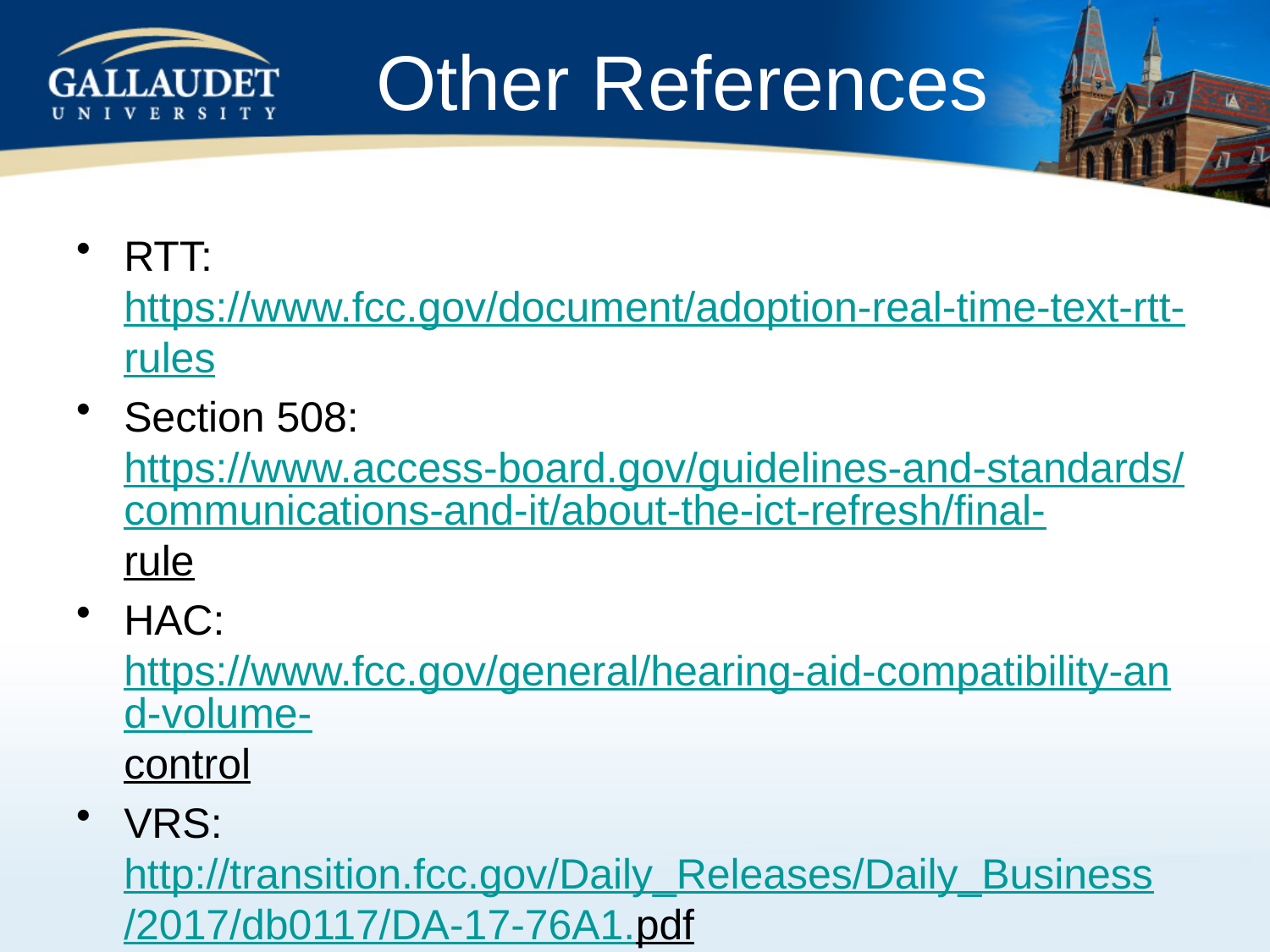

# Other References
RTT: https://www.fcc.gov/document/adoption-real-time-text-rtt-rules
Section 508: https://www.access-board.gov/guidelines-and-standards/communications-and-it/about-the-ict-refresh/final-rule
HAC: https://www.fcc.gov/general/hearing-aid-compatibility-and-volume-control
VRS:
http://transition.fcc.gov/Daily_Releases/Daily_Business/2017/db0117/DA-17-76A1.pdf